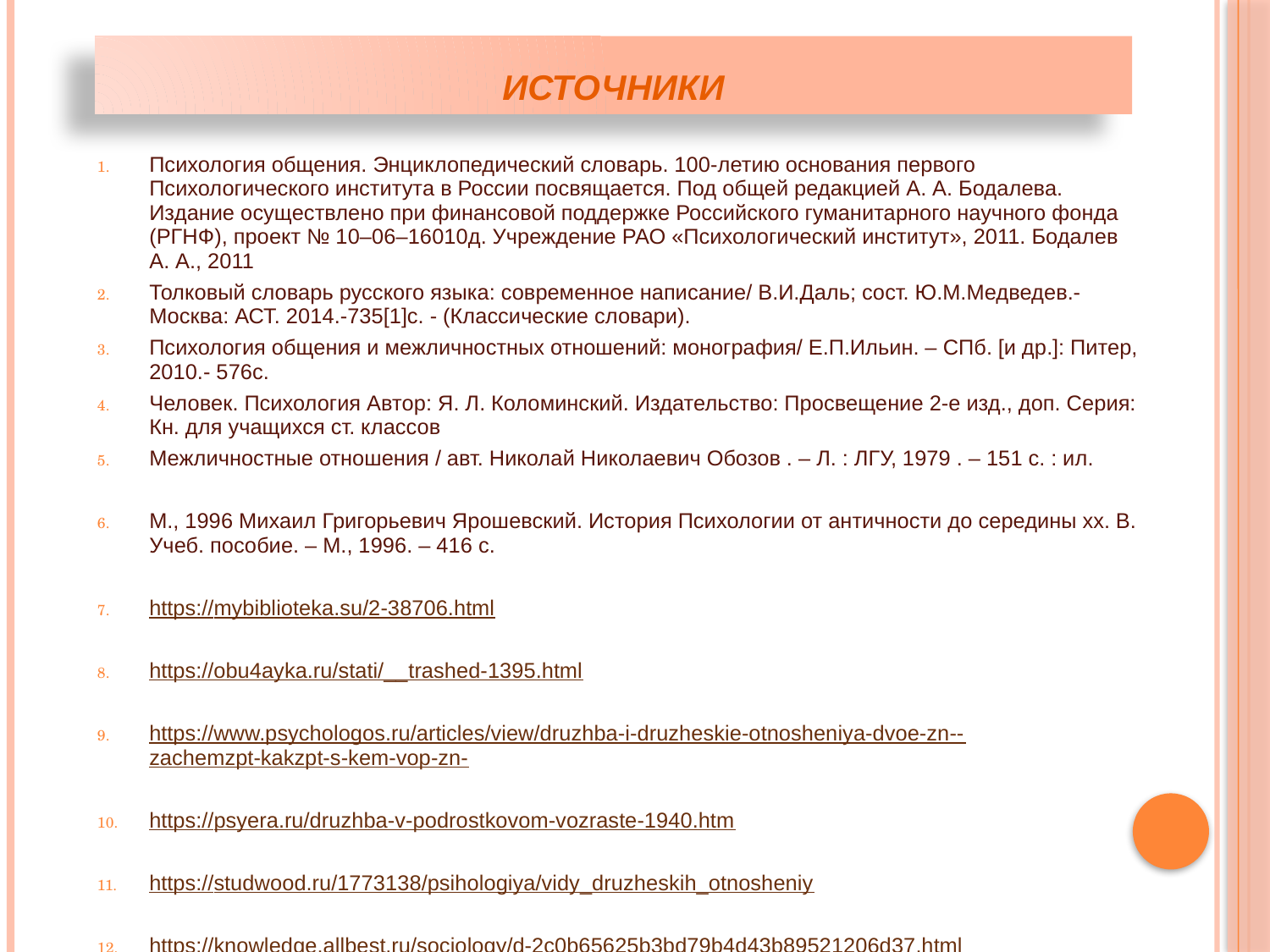

# ИСТОЧНИКИ
Психология общения. Энциклопедический словарь. 100-летию основания первого Психологического института в России посвящается. Под общей редакцией А. А. Бодалева. Издание осуществлено при финансовой поддержке Российского гуманитарного научного фонда (РГНФ), проект № 10–06–16010д. Учреждение РАО «Психологический институт», 2011. Бодалев А. А., 2011
Толковый словарь русского языка: современное написание/ В.И.Даль; сост. Ю.М.Медведев.- Москва: АСТ. 2014.-735[1]с. - (Классические словари).
Психология общения и межличностных отношений: монография/ Е.П.Ильин. – СПб. [и др.]: Питер, 2010.- 576с.
Человек. Психология Автор: Я. Л. Коломинский. Издательство: Просвещение 2-е изд., доп. Серия: Кн. для учащихся ст. классов
Межличностные отношения / авт. Николай Николаевич Обозов . – Л. : ЛГУ, 1979 . – 151 с. : ил.

М., 1996 Михаил Григорьевич Ярошевский. История Психологии от античности до середины xx. В. Учеб. пособие. – М., 1996. – 416 с.

https://mybiblioteka.su/2-38706.html

https://obu4ayka.ru/stati/__trashed-1395.html

https://www.psychologos.ru/articles/view/druzhba-i-druzheskie-otnosheniya-dvoe-zn--zachemzpt-kakzpt-s-kem-vop-zn-

https://psyera.ru/druzhba-v-podrostkovom-vozraste-1940.htm

https://studwood.ru/1773138/psihologiya/vidy_druzheskih_otnosheniy

https://knowledge.allbest.ru/sociology/d-2c0b65625b3bd79b4d43b89521206d37.html